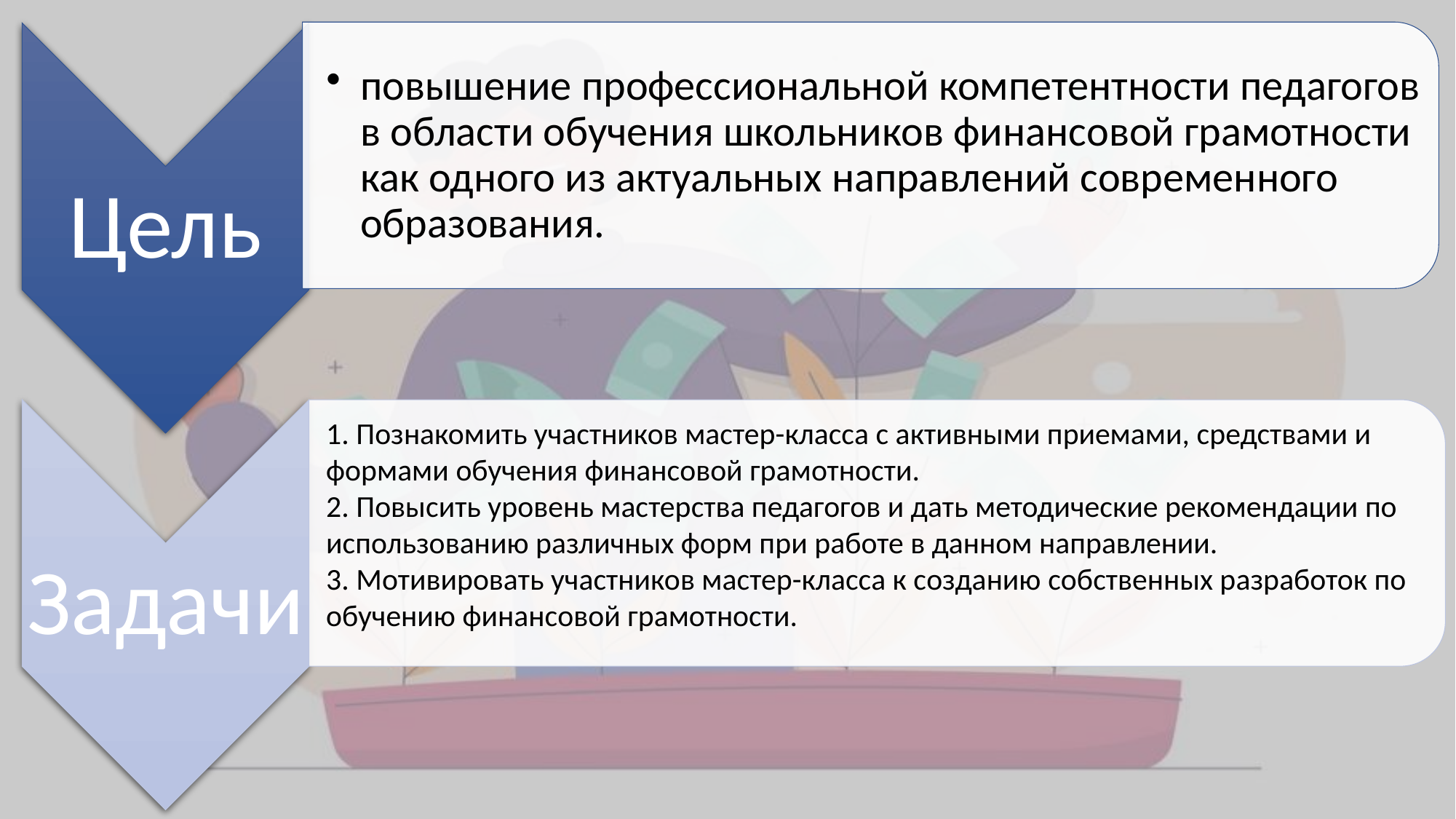

Цель
повышение профессиональной компетентности педагогов в области обучения школьников финансовой грамотности как одного из актуальных направлений современного образования.
Задачи

1. Познакомить участников мастер-класса с активными приемами, средствами и формами обучения финансовой грамотности.
2. Повысить уровень мастерства педагогов и дать методические рекомендации по использованию различных форм при работе в данном направлении.
3. Мотивировать участников мастер-класса к созданию собственных разработок по обучению финансовой грамотности.